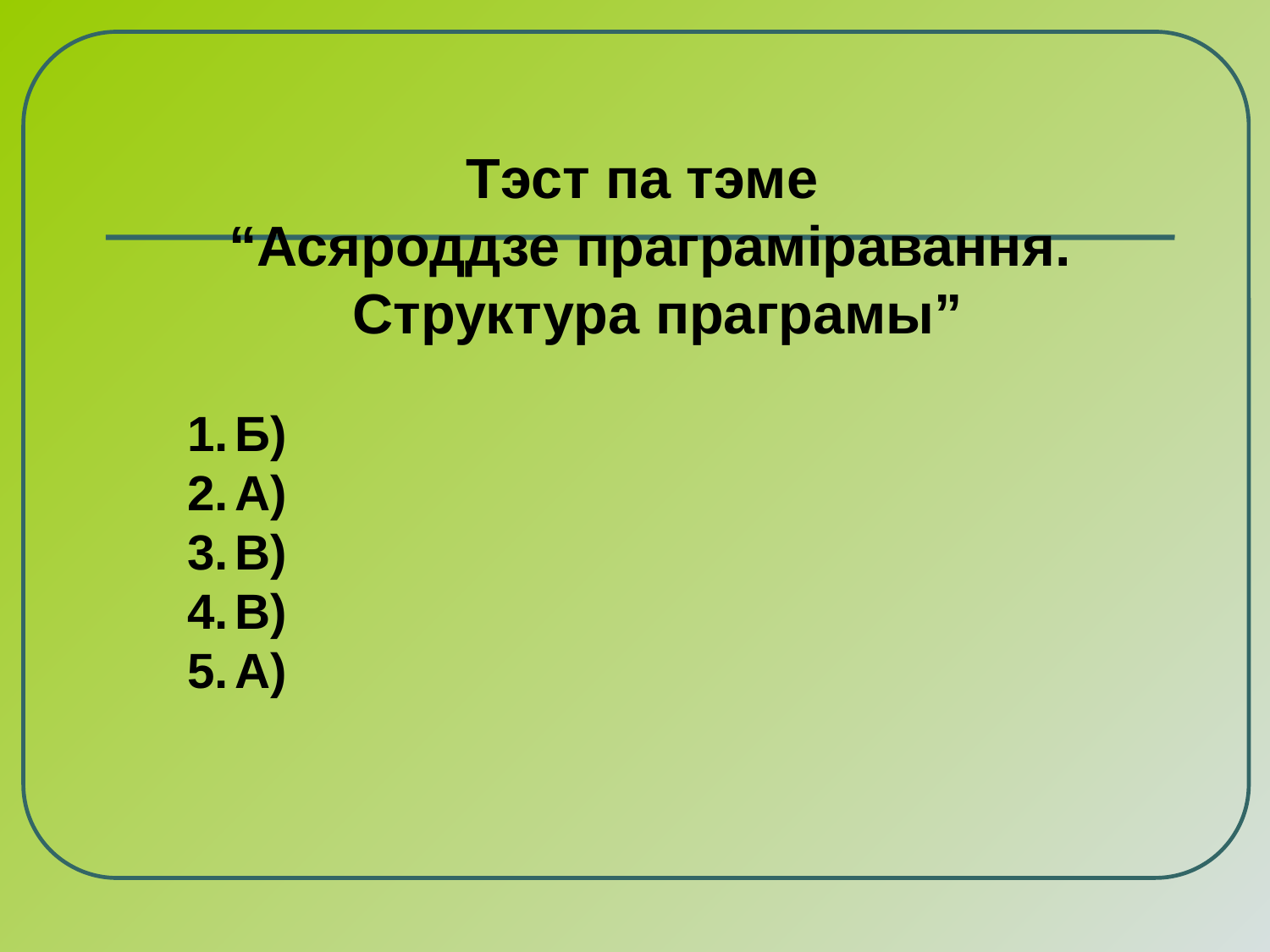

Тэст па тэме
“Асяроддзе праграміравання.
 Структура праграмы”
Б)
А)
В)
В)
А)